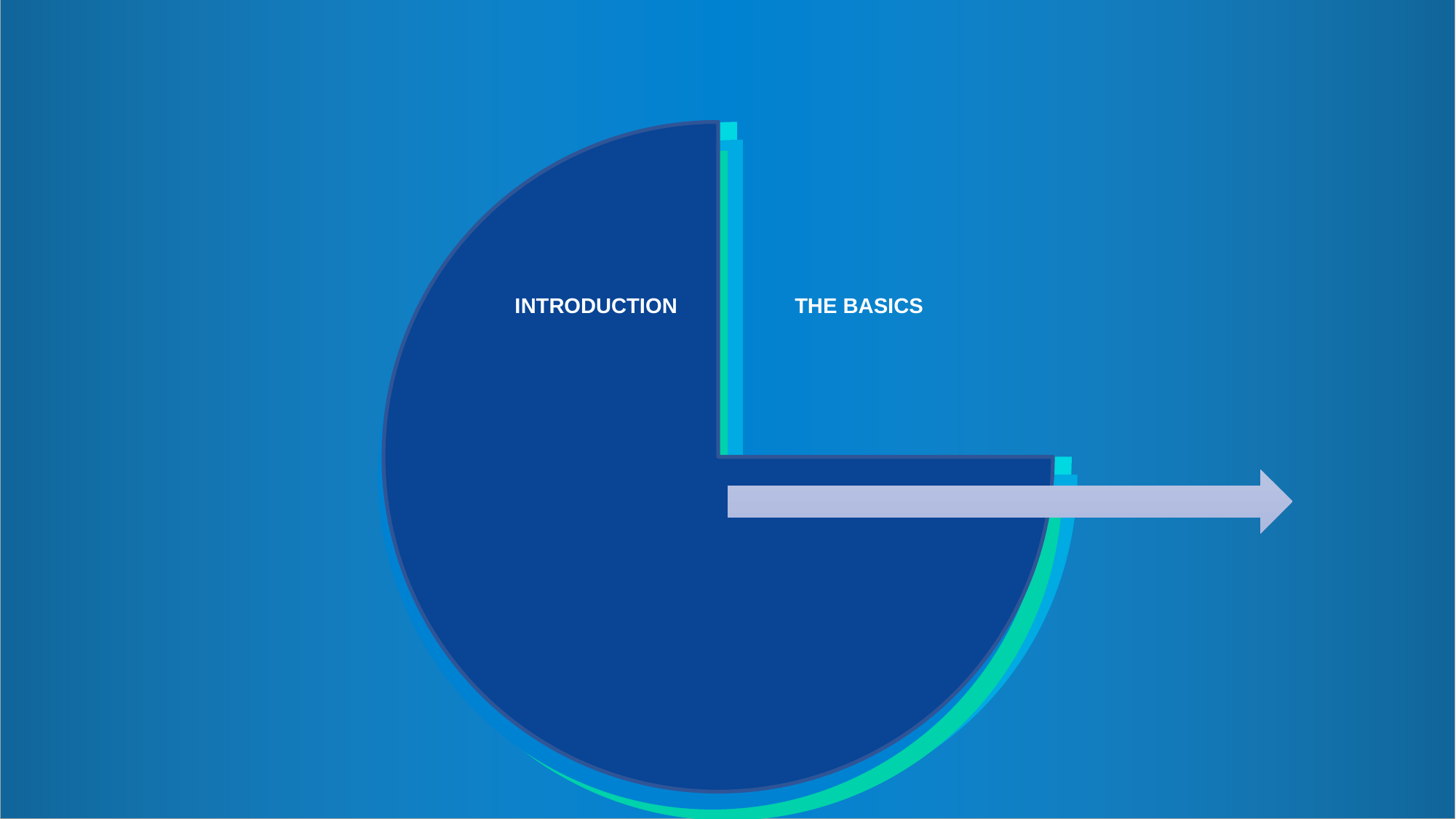

THE BASICS
CONFLICTS OF INTEREST
THEORY MEETS PRACTICE
“DO‘s & DON'Ts”
INTRODUCTION